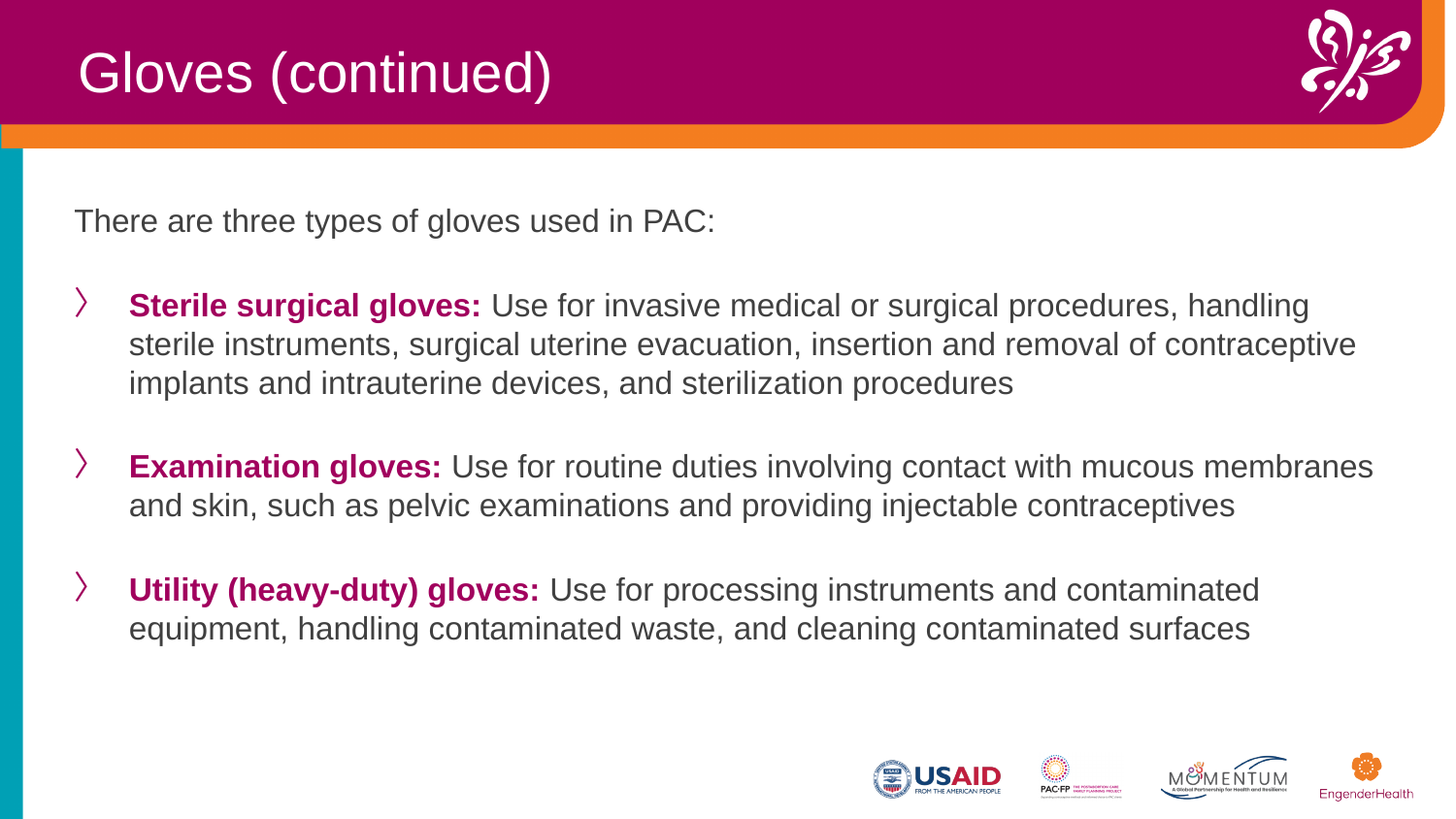

Gloves (continued)
There are three types of gloves used in PAC:
Sterile surgical gloves: Use for invasive medical or surgical procedures, handling sterile instruments, surgical uterine evacuation, insertion and removal of contraceptive implants and intrauterine devices, and sterilization procedures
Examination gloves: Use for routine duties involving contact with mucous membranes and skin, such as pelvic examinations and providing injectable contraceptives
Utility (heavy-duty) gloves: Use for processing instruments and contaminated equipment, handling contaminated waste, and cleaning contaminated surfaces